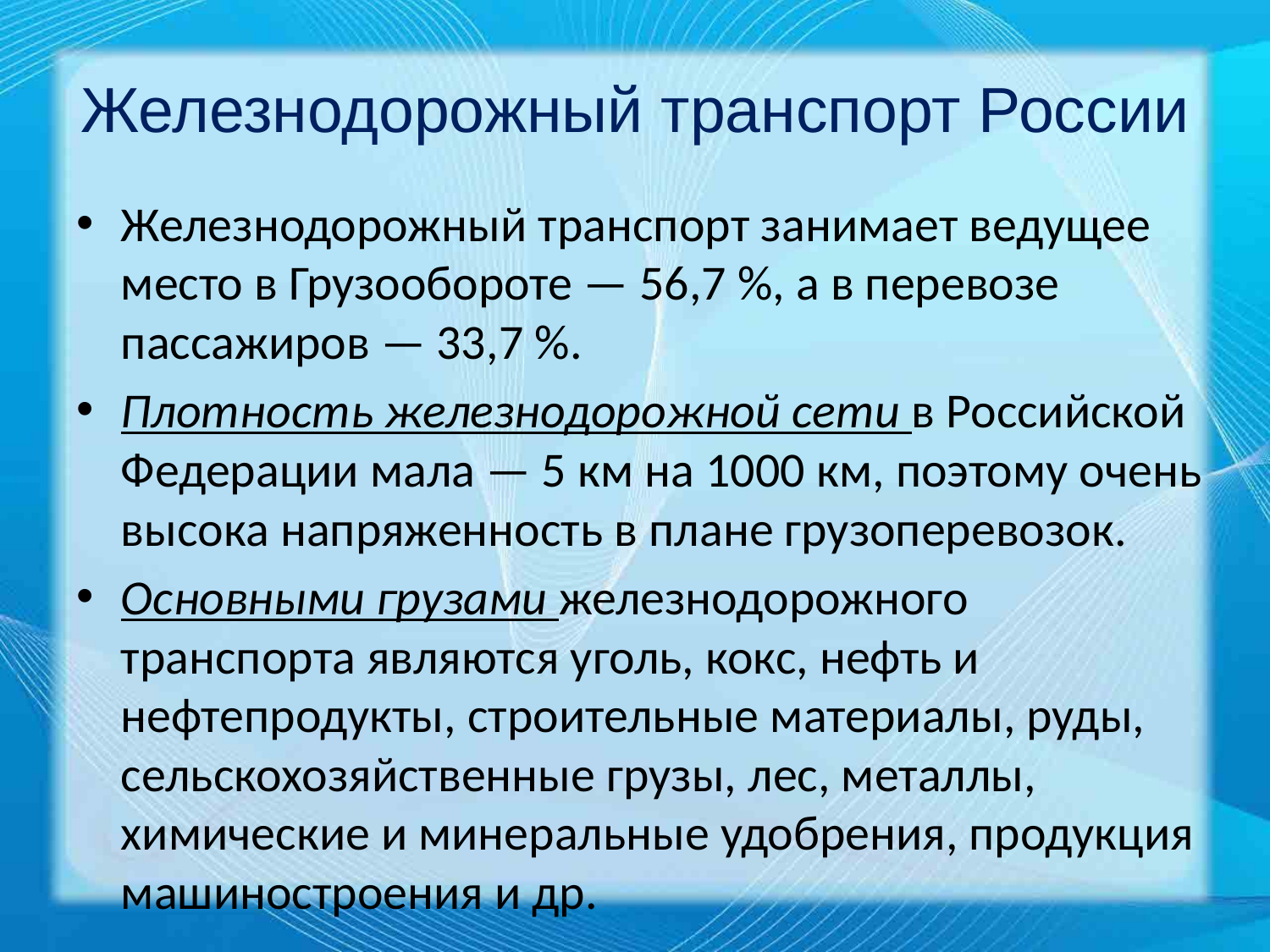

# Железнодорожный транспорт России
Железнодорожный транспорт занимает ведущее место в Грузообороте — 56,7 %, а в перевозе пассажиров — 33,7 %.
Плотность железнодорожной сети в Российской Федерации мала — 5 км на 1000 км, поэтому очень высока напряженность в плане грузоперевозок.
Основными грузами железнодорожного транспорта являются уголь, кокс, нефть и нефтепродукты, строительные материалы, руды, сельскохозяйственные грузы, лес, металлы, химические и минеральные удобрения, продукция машиностроения и др.